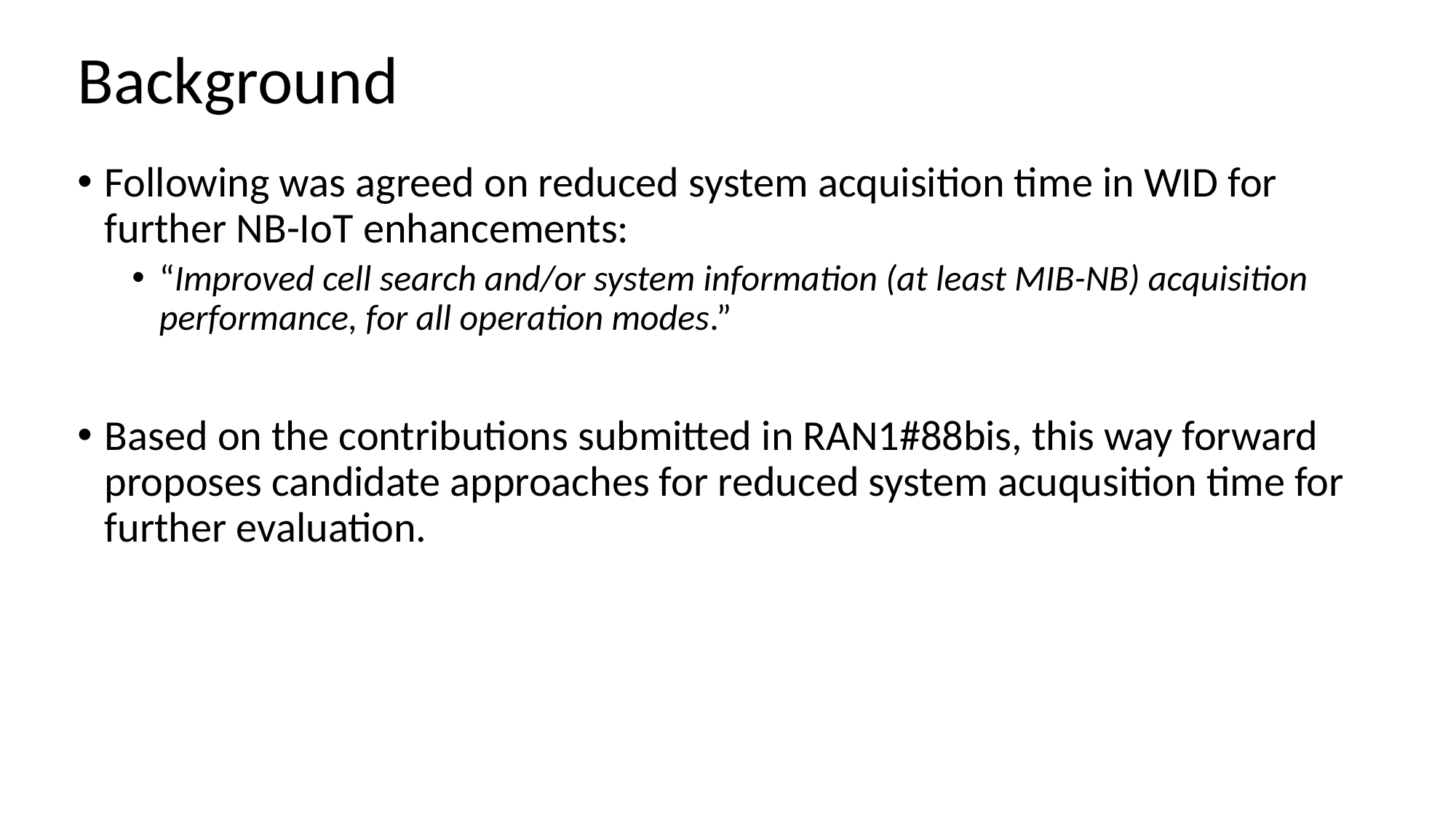

# Background
Following was agreed on reduced system acquisition time in WID for further NB-IoT enhancements:
“Improved cell search and/or system information (at least MIB-NB) acquisition performance, for all operation modes.”

Based on the contributions submitted in RAN1#88bis, this way forward proposes candidate approaches for reduced system acuqusition time for further evaluation.